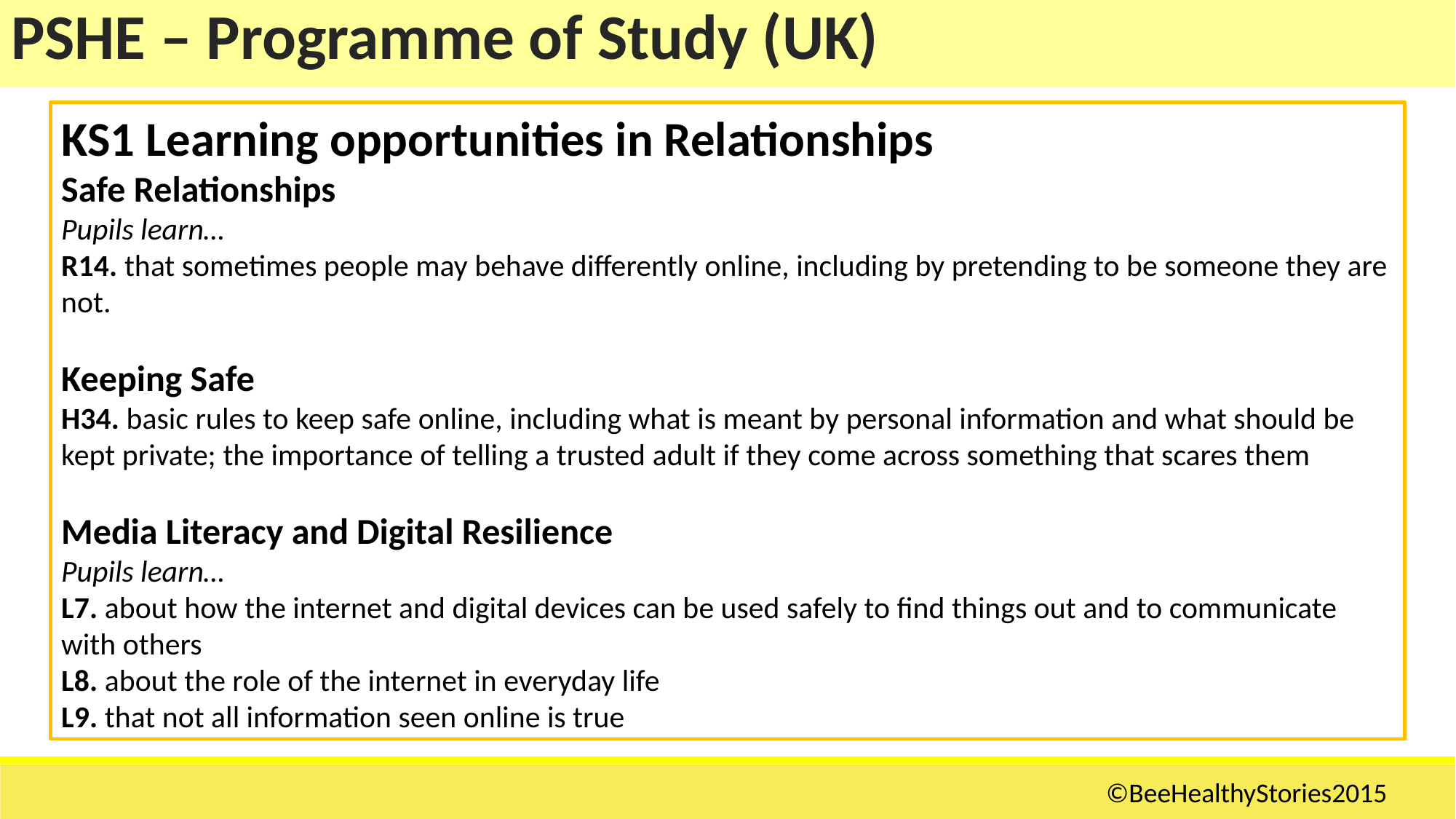

| PSHE – Programme of Study (UK) |
| --- |
KS1 Learning opportunities in Relationships
Safe Relationships
Pupils learn…
R14. that sometimes people may behave differently online, including by pretending to be someone they are not.

Keeping Safe
H34. basic rules to keep safe online, including what is meant by personal information and what should be kept private; the importance of telling a trusted adult if they come across something that scares them

Media Literacy and Digital Resilience
Pupils learn…
L7. about how the internet and digital devices can be used safely to find things out and to communicate with others
L8. about the role of the internet in everyday life
L9. that not all information seen online is true